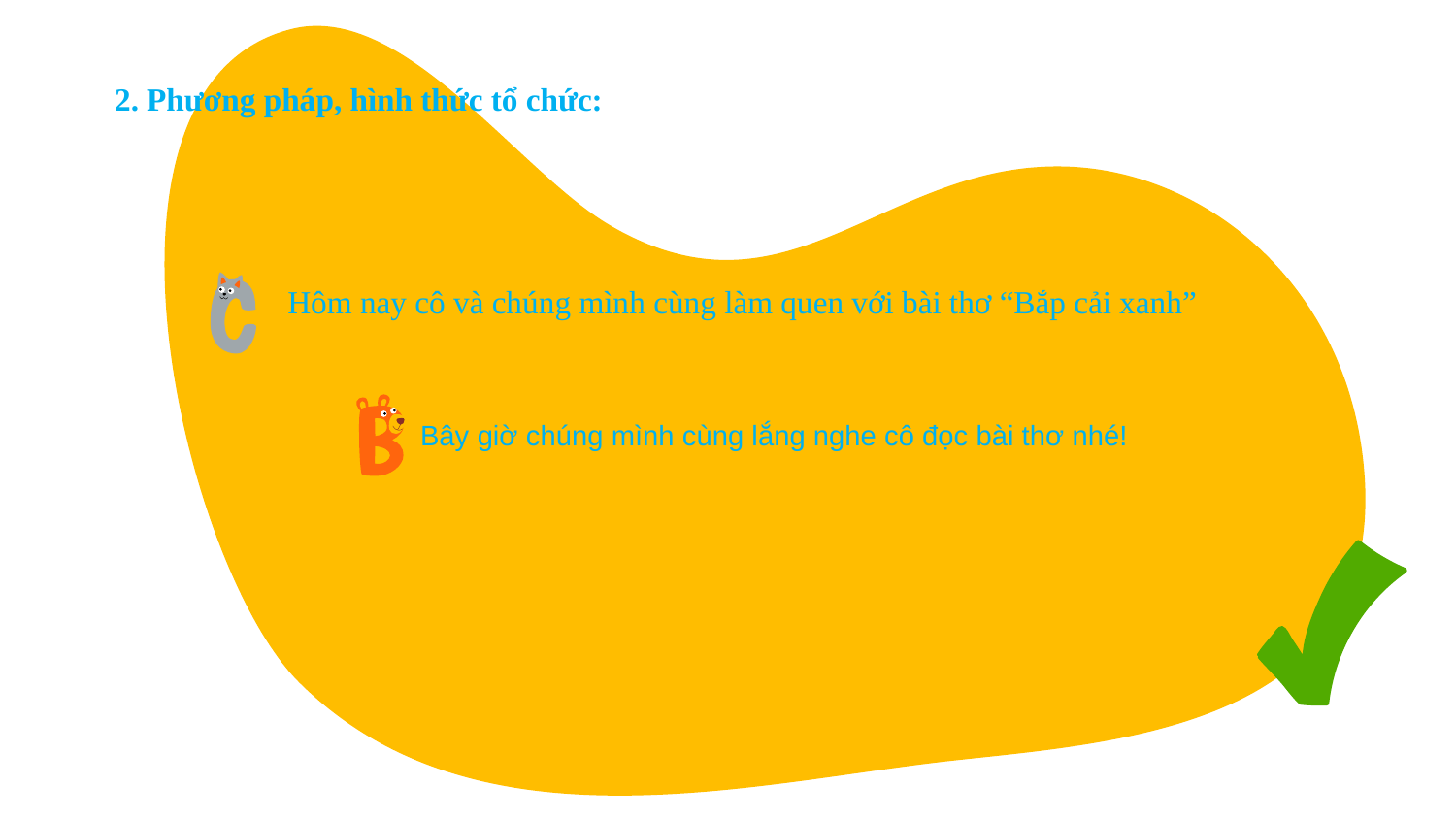

2. Phương pháp, hình thức tổ chức:

Hôm nay cô và chúng mình cùng làm quen với bài thơ “Bắp cải xanh”

Bây giờ chúng mình cùng lắng nghe cô đọc bài thơ nhé!